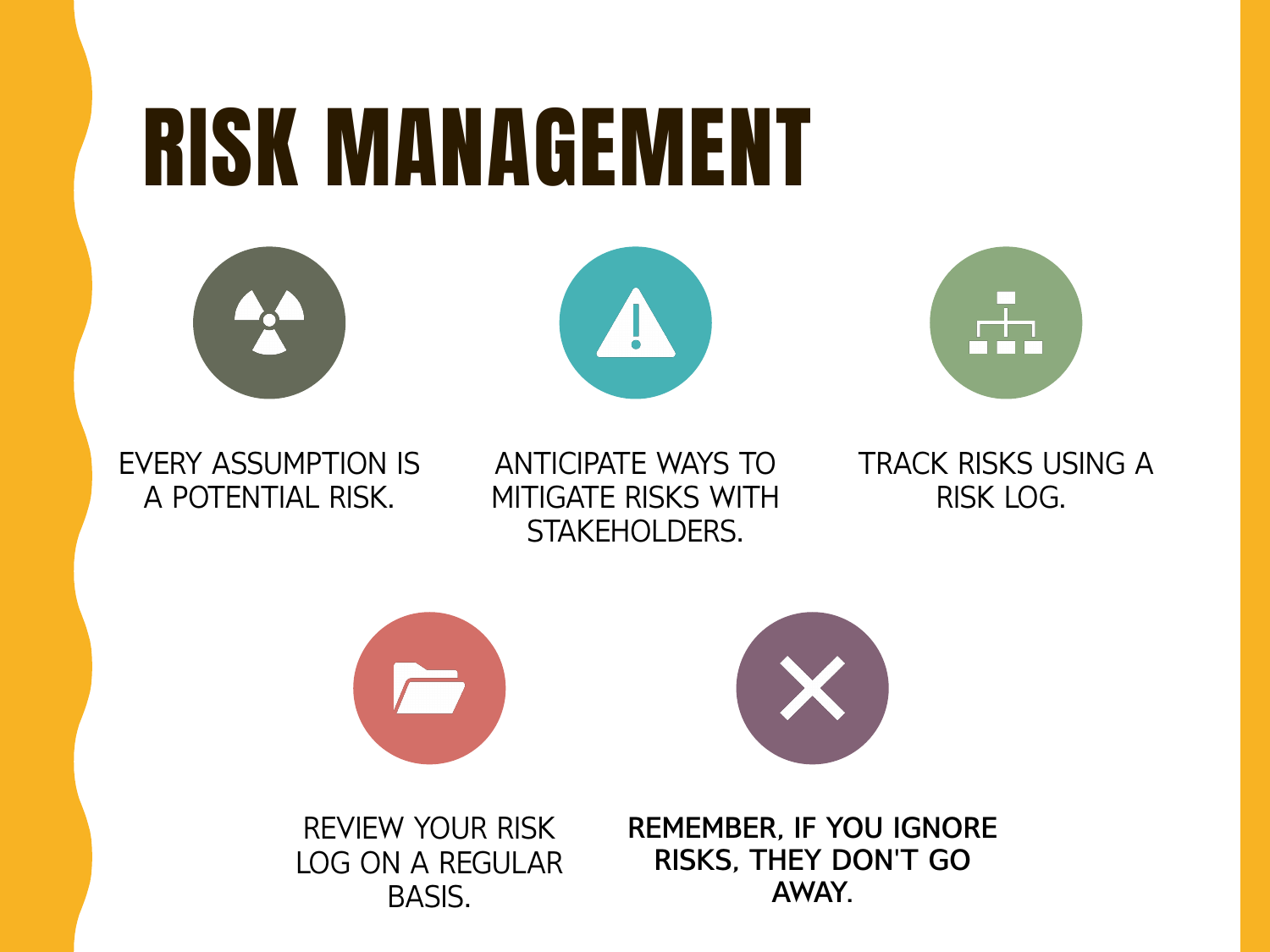

# Risk management
Every assumption is a potential risk.
Anticipate ways to mitigate risks with stakeholders.
Track risks using a risk log.
Review your risk log on a regular basis.
Remember, if you ignore risks, they don't go away.